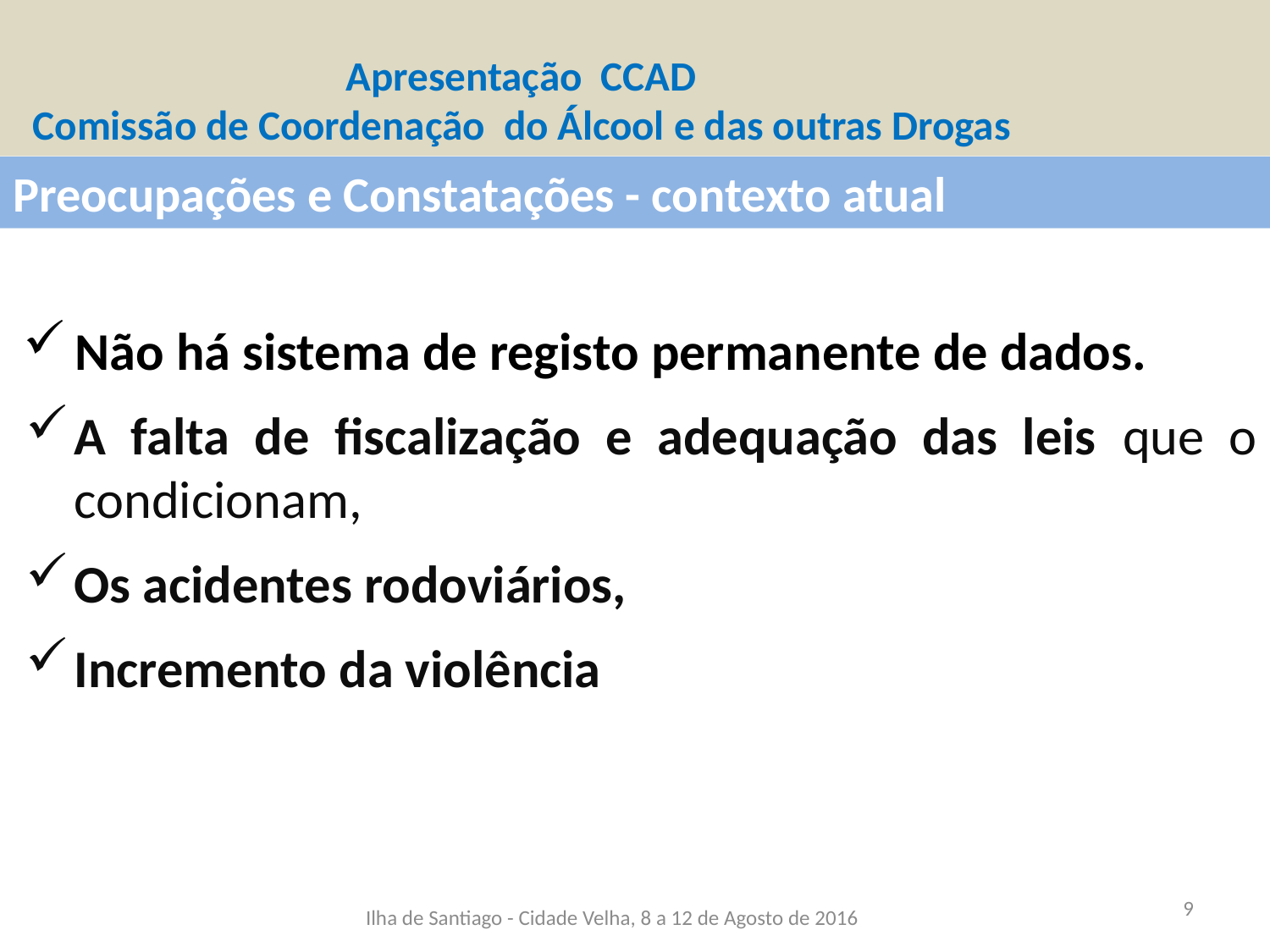

Apresentação  CCAD
Comissão de Coordenação  do Álcool e das outras Drogas
Preocupações e Constatações - contexto atual

Não há sistema de registo permanente de dados.
A falta de fiscalização e adequação das leis que o condicionam,
Os acidentes rodoviários,
Incremento da violência

Ilha de Santiago - Cidade Velha, 8 a 12 de Agosto de 2016
9